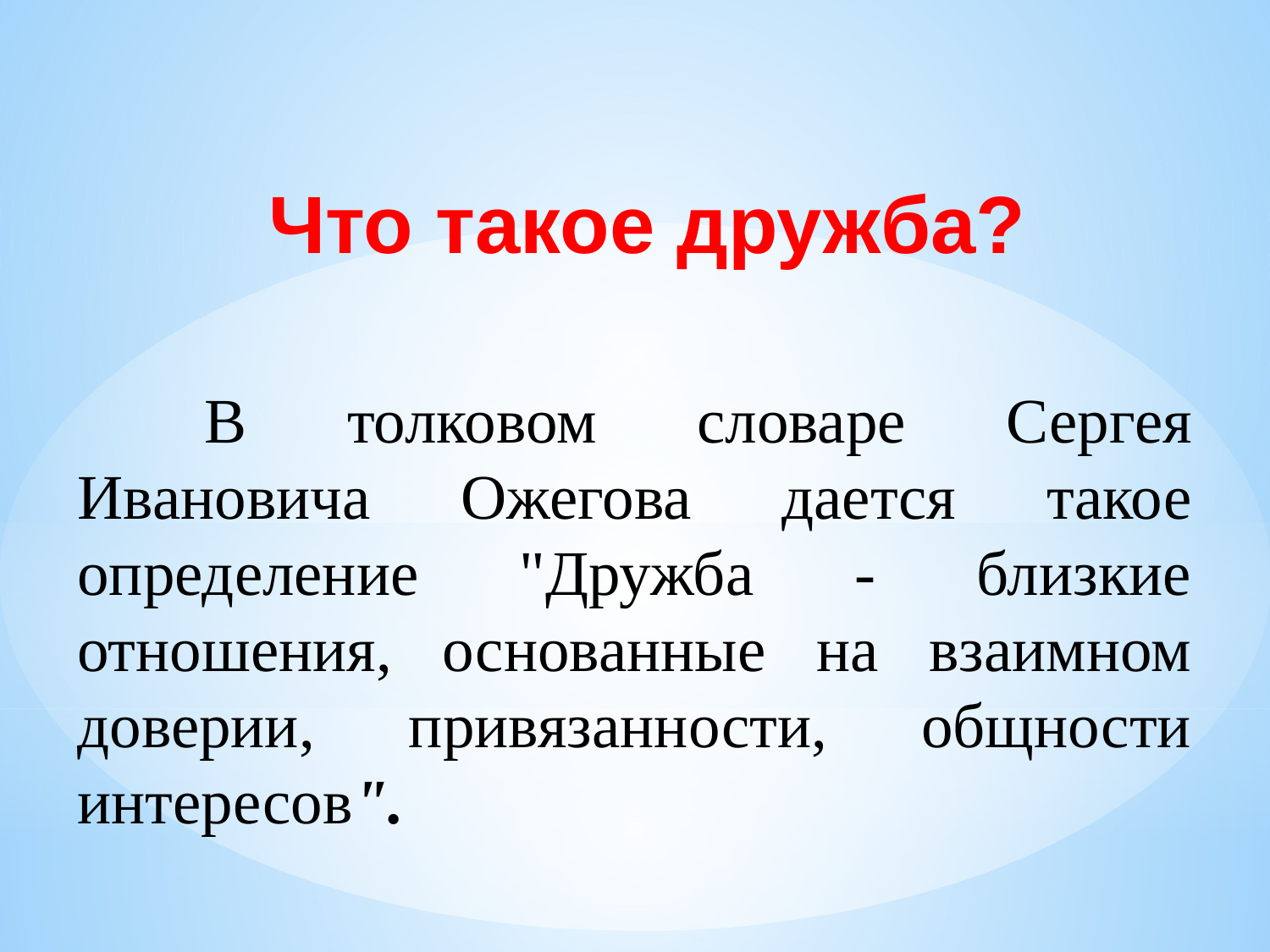

# Что такое дружба?
	В толковом словаре Сергея Ивановича Ожегова дается такое определение "Дружба - близкие отношения, основанные на взаимном доверии, привязанности, общности интересов".